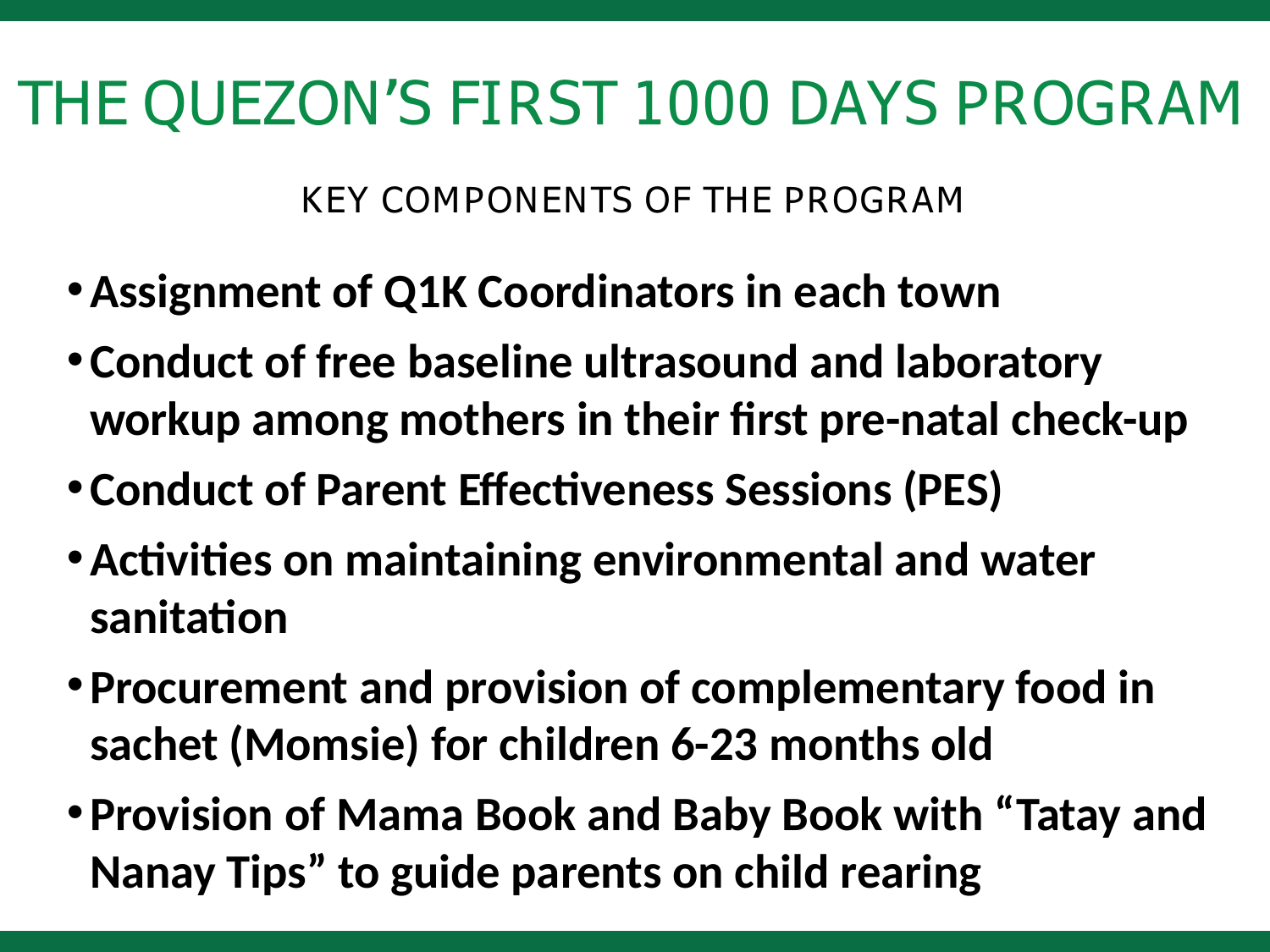

# THE QUEZON’S FIRST 1000 DAYS PROGRAM
KEY COMPONENTS OF THE PROGRAM
Assignment of Q1K Coordinators in each town
Conduct of free baseline ultrasound and laboratory workup among mothers in their first pre-natal check-up
Conduct of Parent Effectiveness Sessions (PES)
Activities on maintaining environmental and water sanitation
Procurement and provision of complementary food in sachet (Momsie) for children 6-23 months old
Provision of Mama Book and Baby Book with “Tatay and Nanay Tips” to guide parents on child rearing